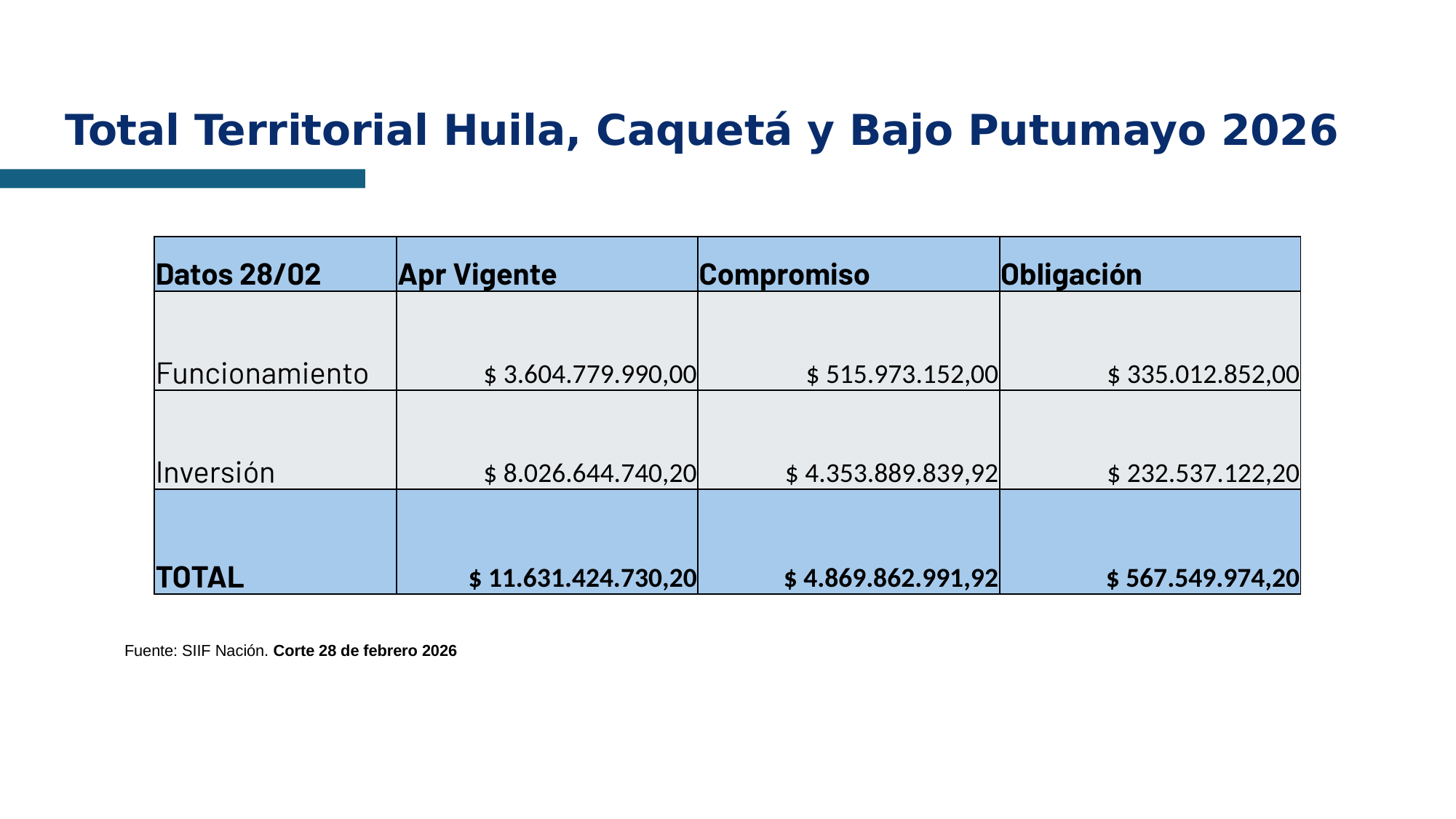

Total Territorial Huila, Caquetá y Bajo Putumayo 2026

| Datos 28/02 | Apr Vigente | Compromiso | Obligación |
| --- | --- | --- | --- |
| Funcionamiento | $ 3.604.779.990,00 | $ 515.973.152,00 | $ 335.012.852,00 |
| Inversión | $ 8.026.644.740,20 | $ 4.353.889.839,92 | $ 232.537.122,20 |
| TOTAL | $ 11.631.424.730,20 | $ 4.869.862.991,92 | $ 567.549.974,20 |
Fuente: SIIF Nación. Corte 28 de febrero 2026